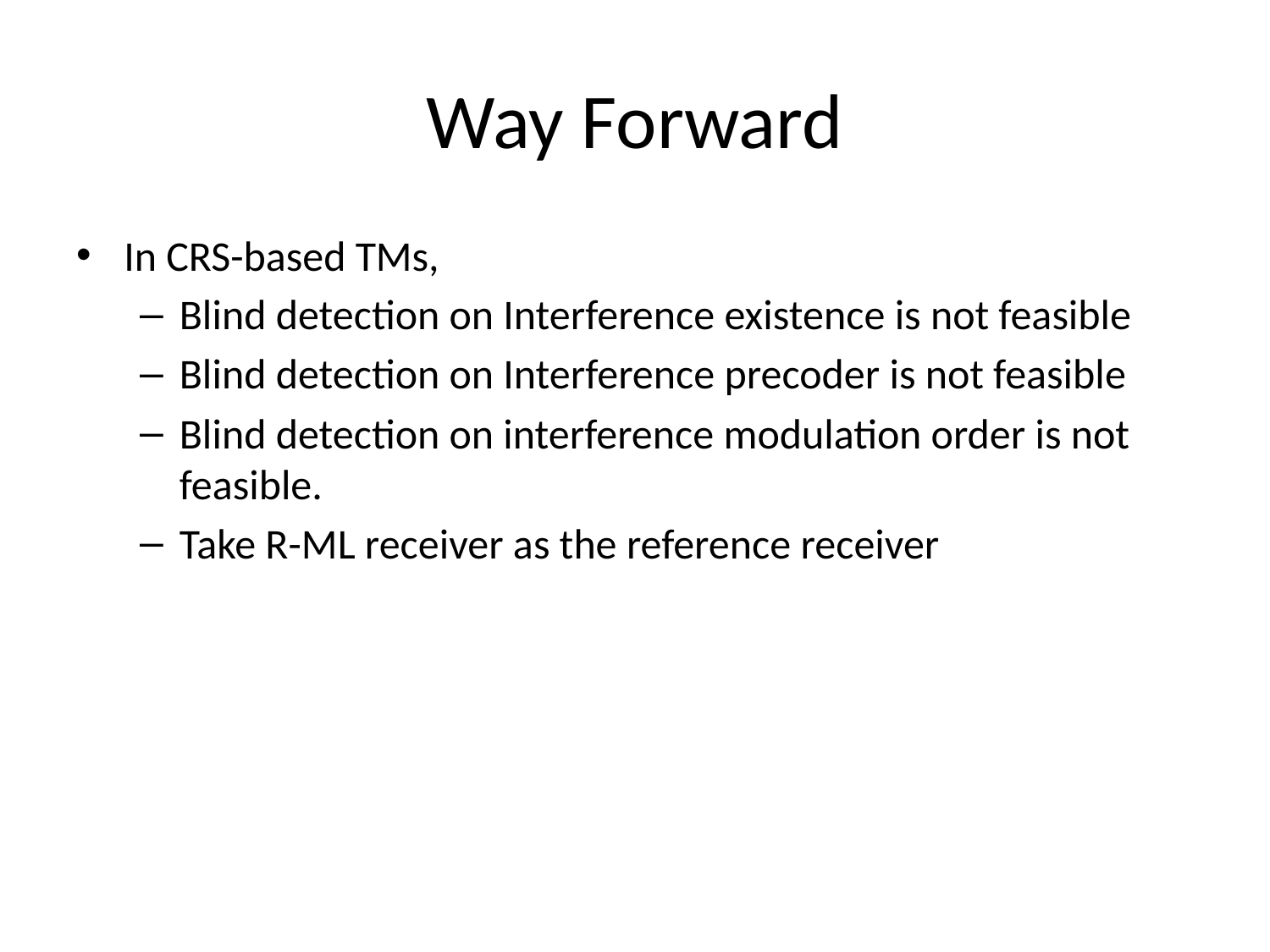

# Way Forward
In CRS-based TMs,
Blind detection on Interference existence is not feasible
Blind detection on Interference precoder is not feasible
Blind detection on interference modulation order is not feasible.
Take R-ML receiver as the reference receiver